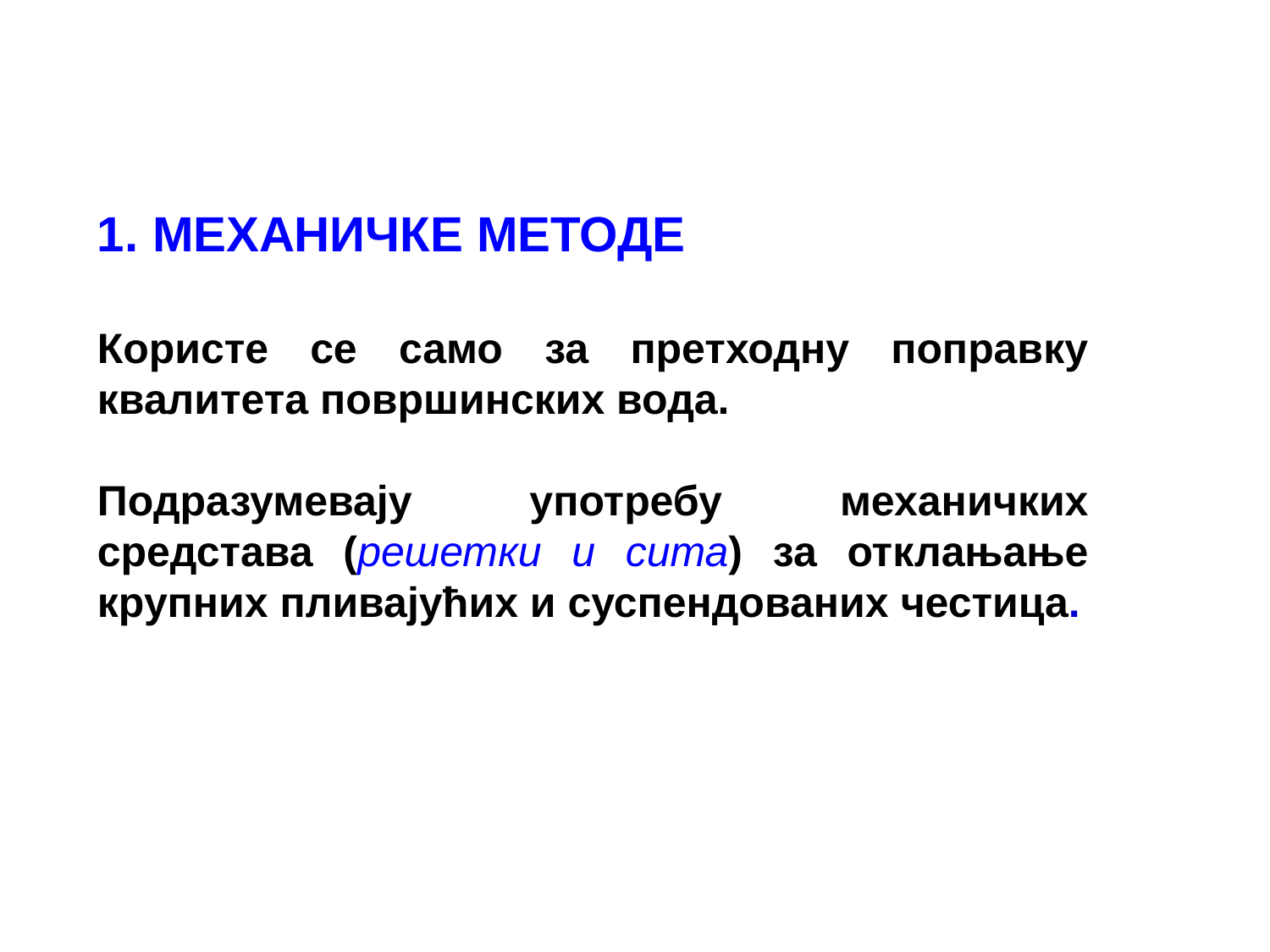

1. МЕХАНИЧКЕ МЕТОДЕ

Користе се само за претходну поправку квалитета површинских вода.

Подразумевају употребу механичких средстава (решетки и сита) за отклањање крупних пливајућих и суспендованих честица.